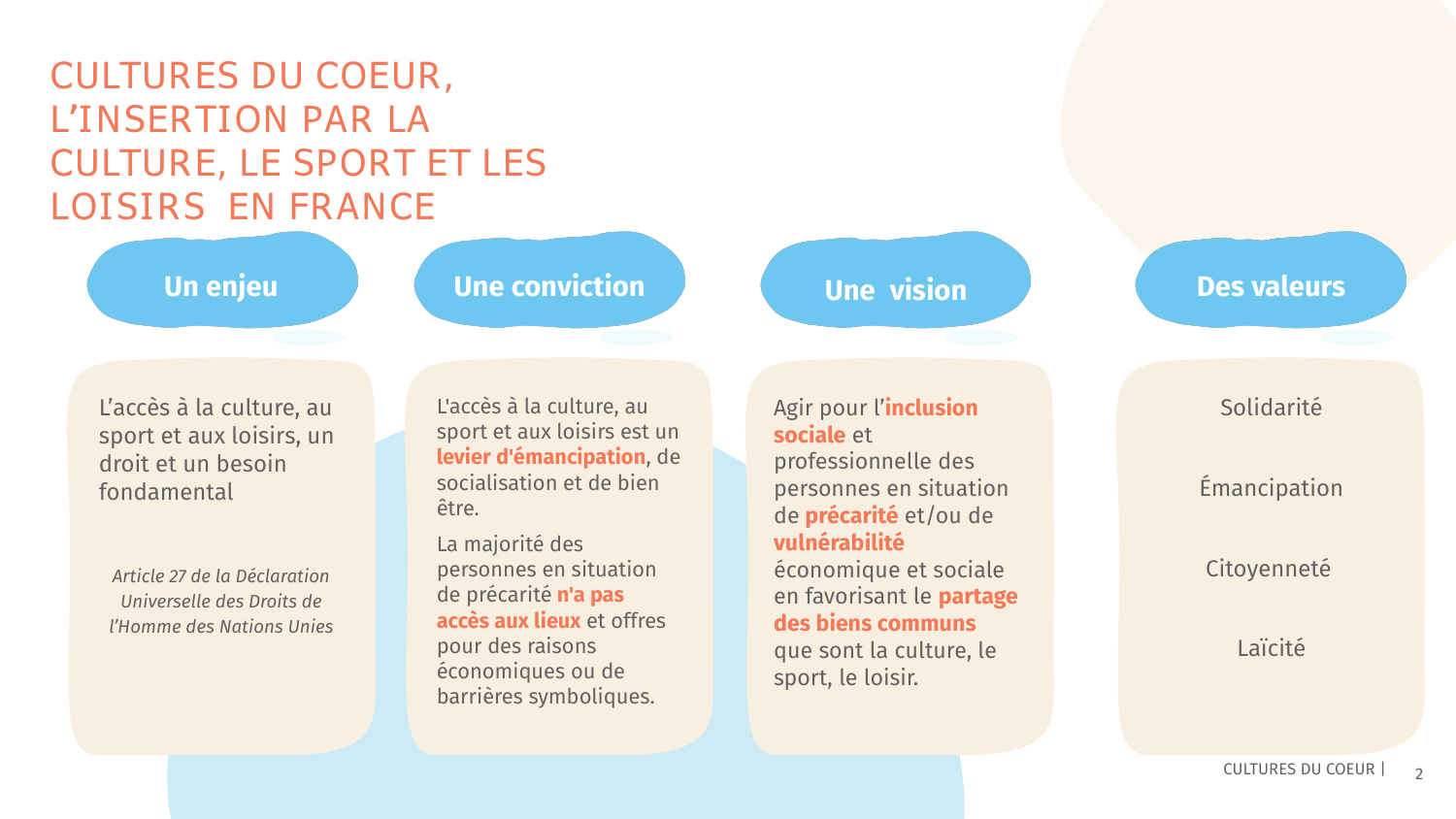

CULTURES DU COEUR,
L’INSERTION PAR LA CULTURE, LE SPORT ET LES LOISIRS  EN FRANCE
Une vision
Une conviction
Un enjeu
Des valeurs
L’accès à la culture, au sport et aux loisirs, un droit et un besoin fondamental

Article 27 de la Déclaration Universelle des Droits de l’Homme des Nations Unies
L'accès à la culture, au sport et aux loisirs est un levier d'émancipation, de socialisation et de bien être.
La majorité des personnes en situation de précarité n'a pas accès aux lieux et offres pour des raisons économiques ou de barrières symboliques.
Agir pour l’inclusion sociale et professionnelle des personnes en situation de précarité et/ou de vulnérabilité économique et sociale en favorisant le partage des biens communs que sont la culture, le sport, le loisir.
Solidarité

Émancipation

Citoyenneté

Laïcité
2